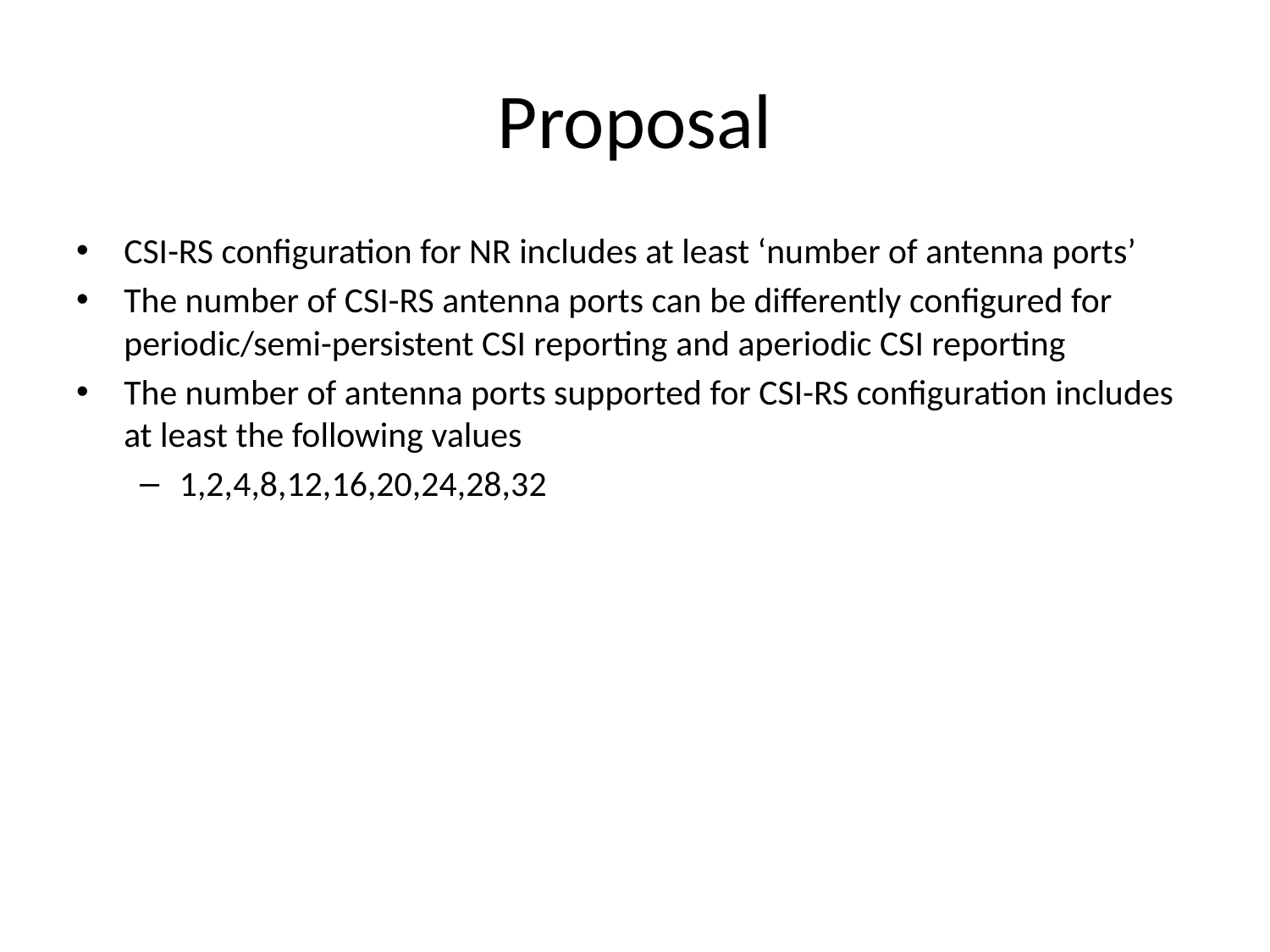

# Proposal
CSI-RS configuration for NR includes at least ‘number of antenna ports’
The number of CSI-RS antenna ports can be differently configured for periodic/semi-persistent CSI reporting and aperiodic CSI reporting
The number of antenna ports supported for CSI-RS configuration includes at least the following values
1,2,4,8,12,16,20,24,28,32